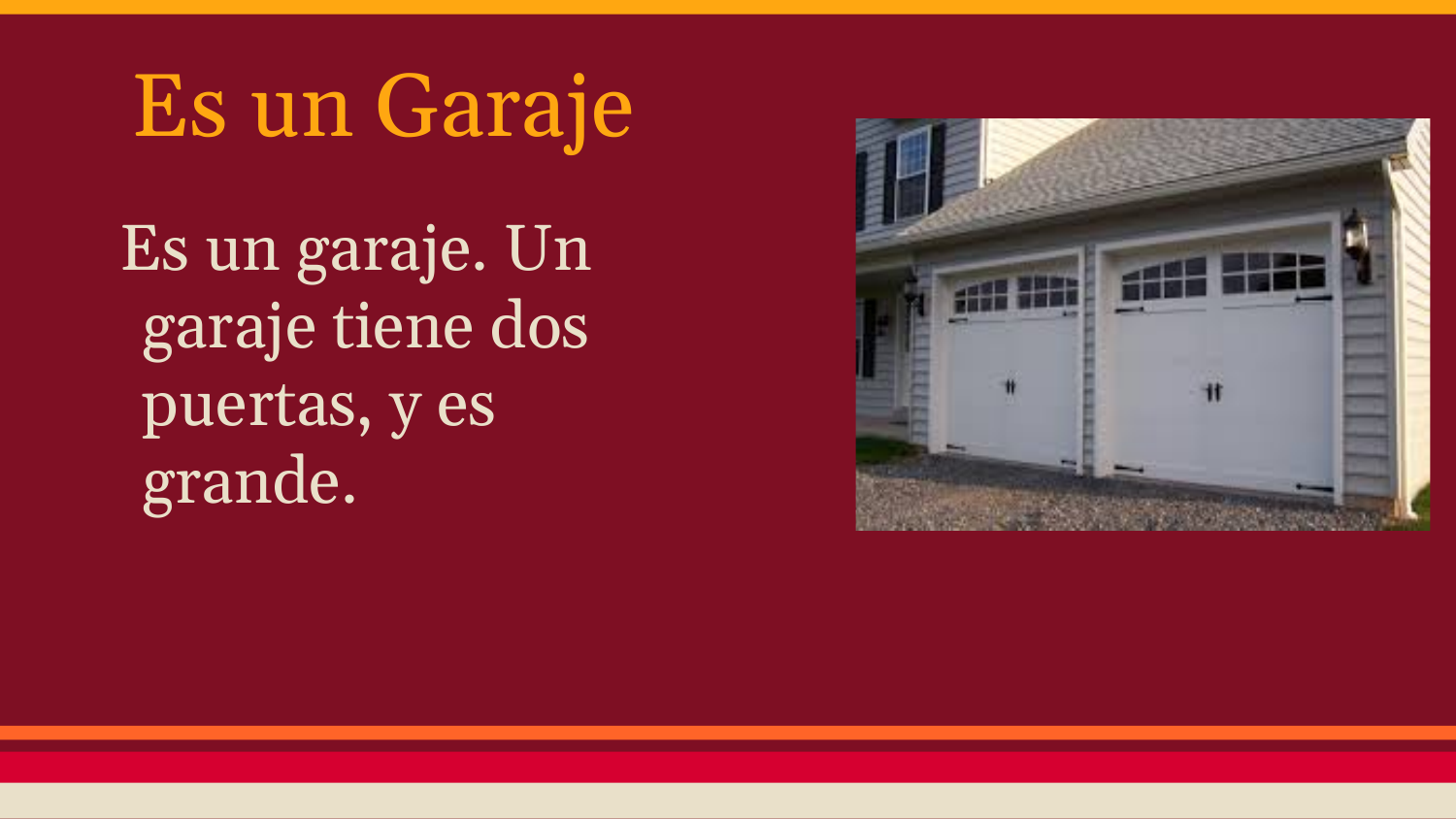

# Es un Garaje

Es un garaje. Un garaje tiene dos puertas, y es grande.